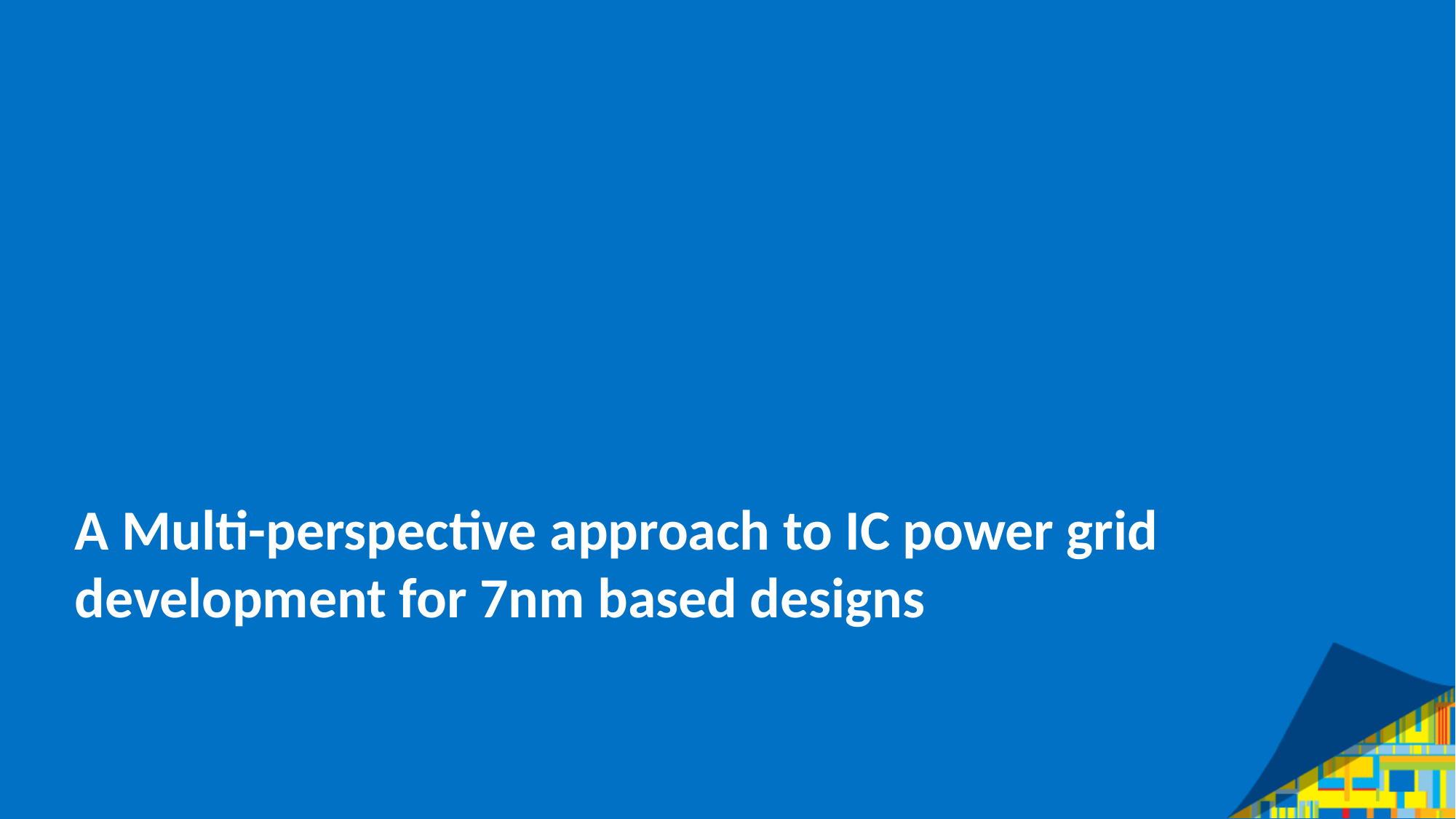

# A Multi-perspective approach to IC power grid development for 7nm based designs